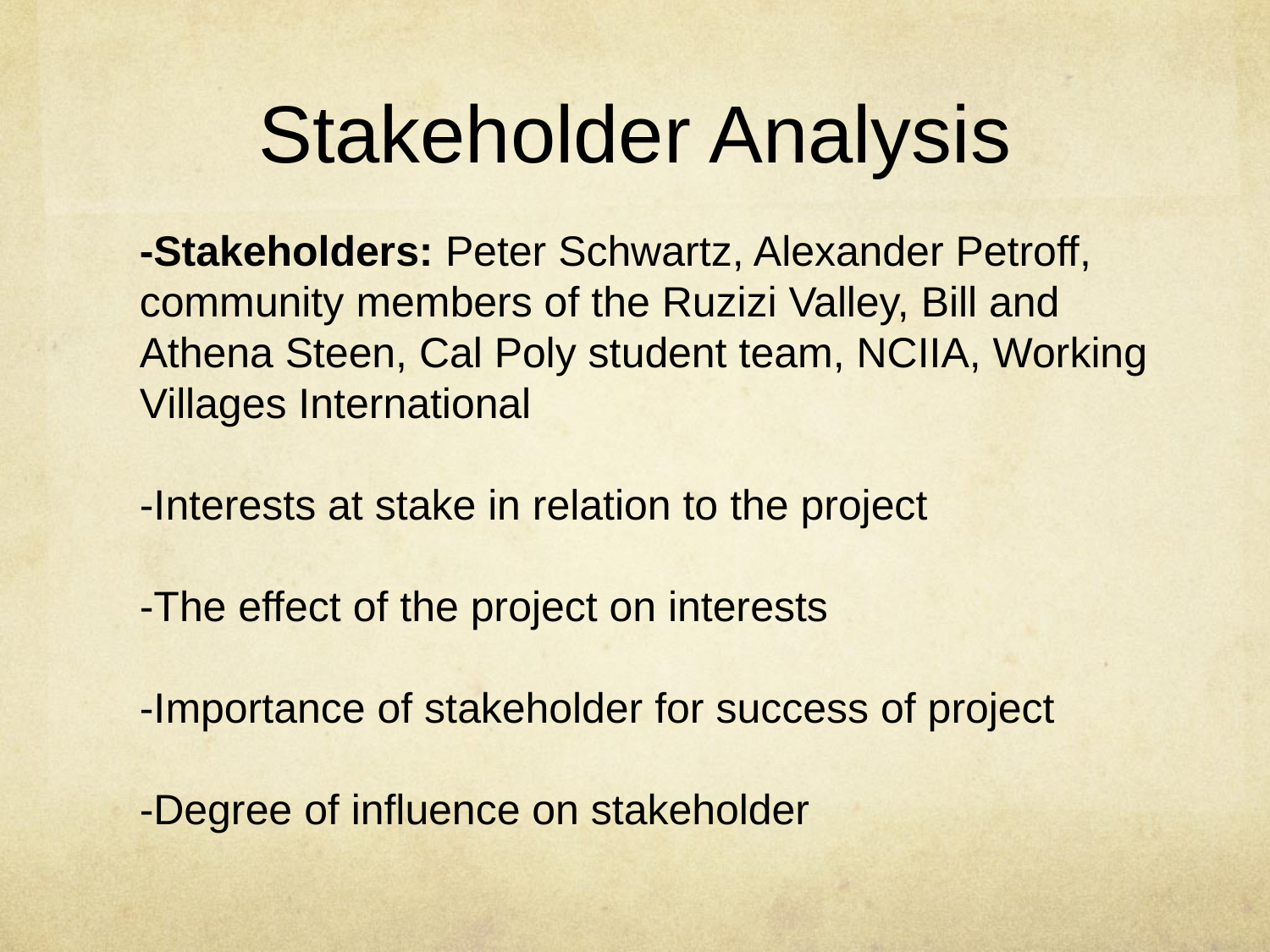

# Stakeholder Analysis
-Stakeholders: Peter Schwartz, Alexander Petroff, community members of the Ruzizi Valley, Bill and Athena Steen, Cal Poly student team, NCIIA, Working Villages International

-Interests at stake in relation to the project

-The effect of the project on interests

-Importance of stakeholder for success of project

-Degree of influence on stakeholder